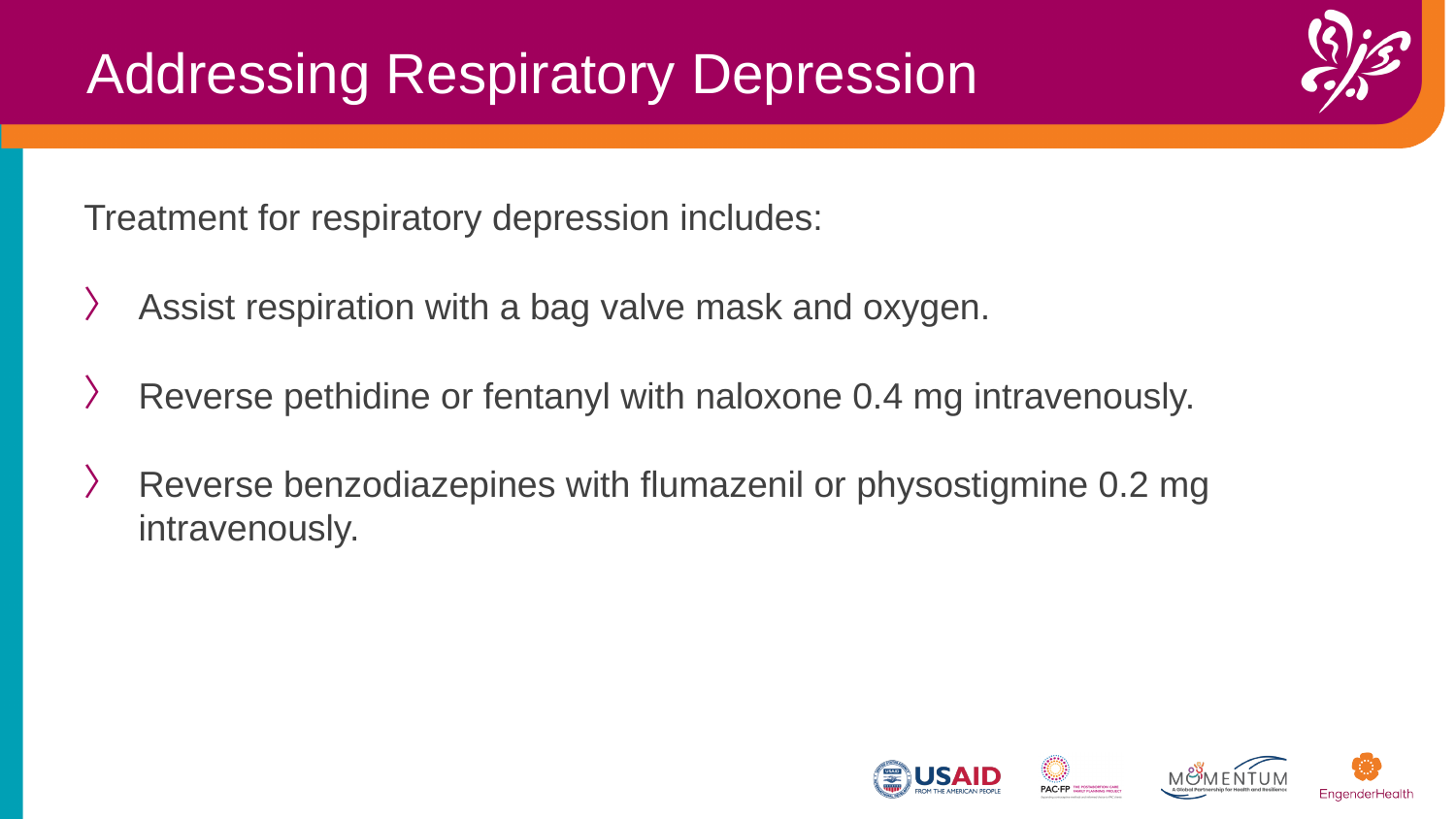

Addressing Respiratory Depression
Treatment for respiratory depression includes:
Assist respiration with a bag valve mask and oxygen.
Reverse pethidine or fentanyl with naloxone 0.4 mg intravenously.
Reverse benzodiazepines with flumazenil or physostigmine 0.2 mg intravenously.